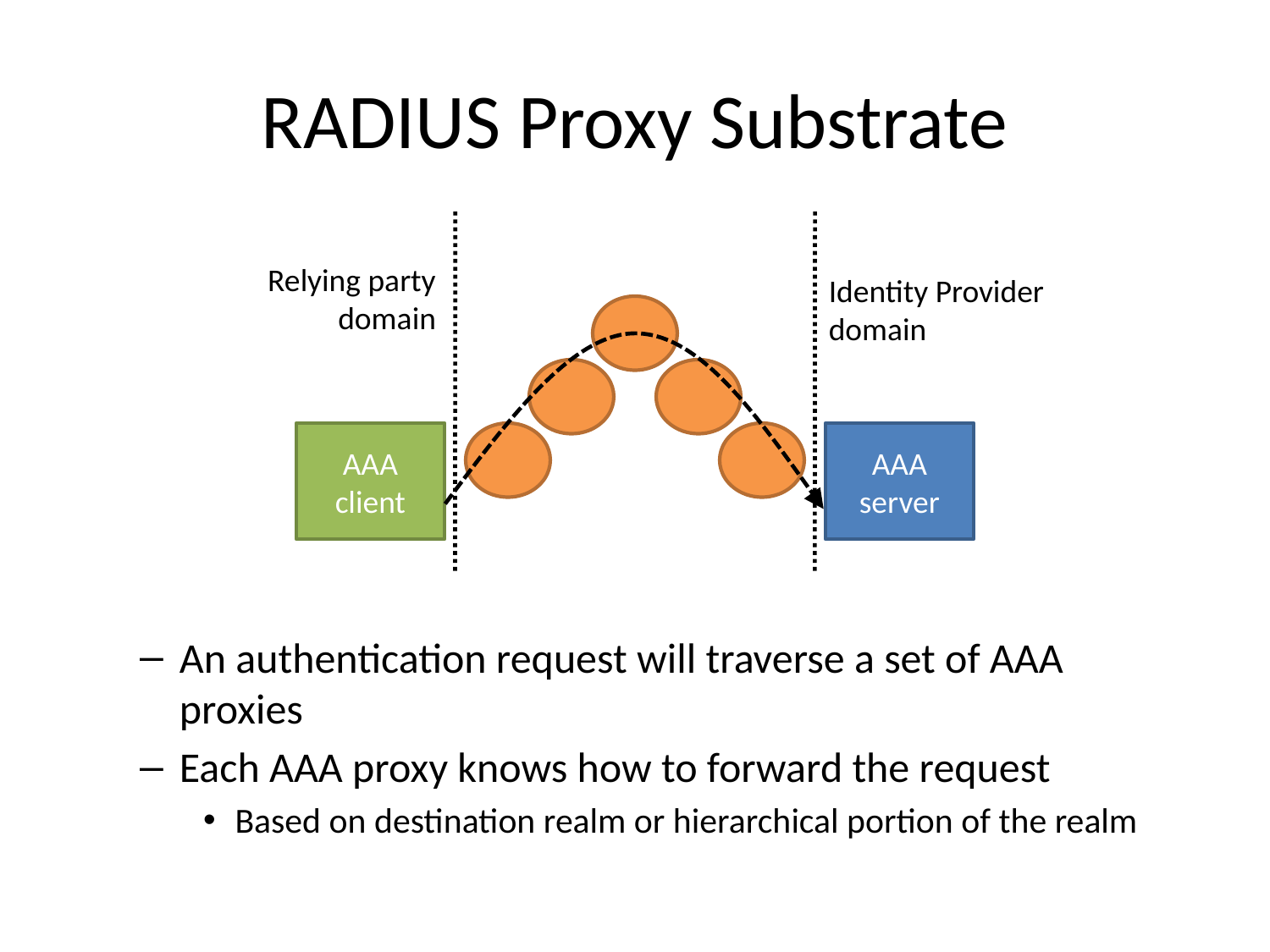

# RADIUS Proxy Substrate
Relying party
domain
Identity Provider
domain

AAA client
AAA server

An authentication request will traverse a set of AAA proxies
Each AAA proxy knows how to forward the request
Based on destination realm or hierarchical portion of the realm